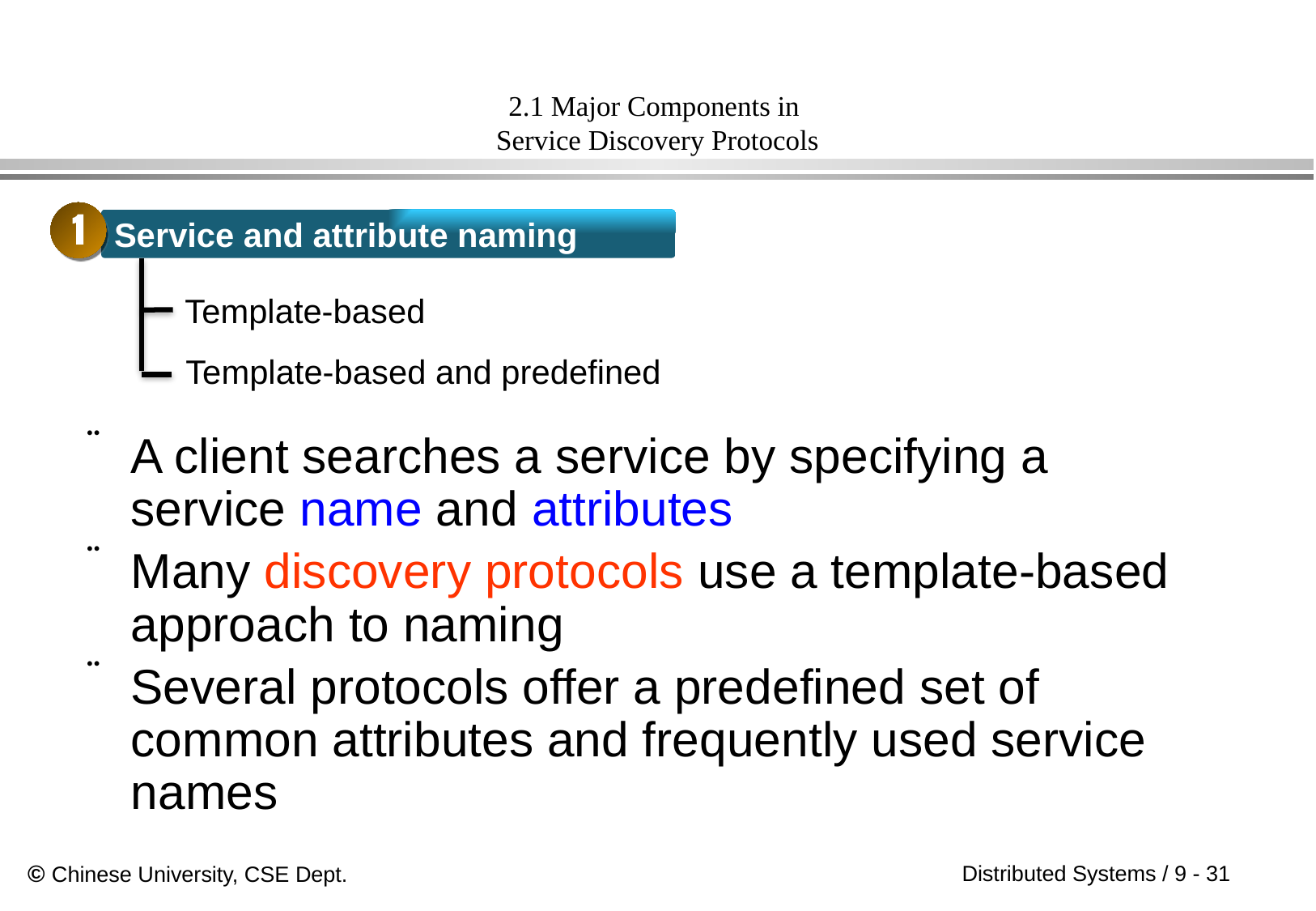

# 2.1 Major Components in Service Discovery Protocols
1
Service and attribute naming
Template-based
Template-based and predefined
A client searches a service by specifying a service name and attributes
Many discovery protocols use a template-based approach to naming
Several protocols offer a predefined set of common attributes and frequently used service names